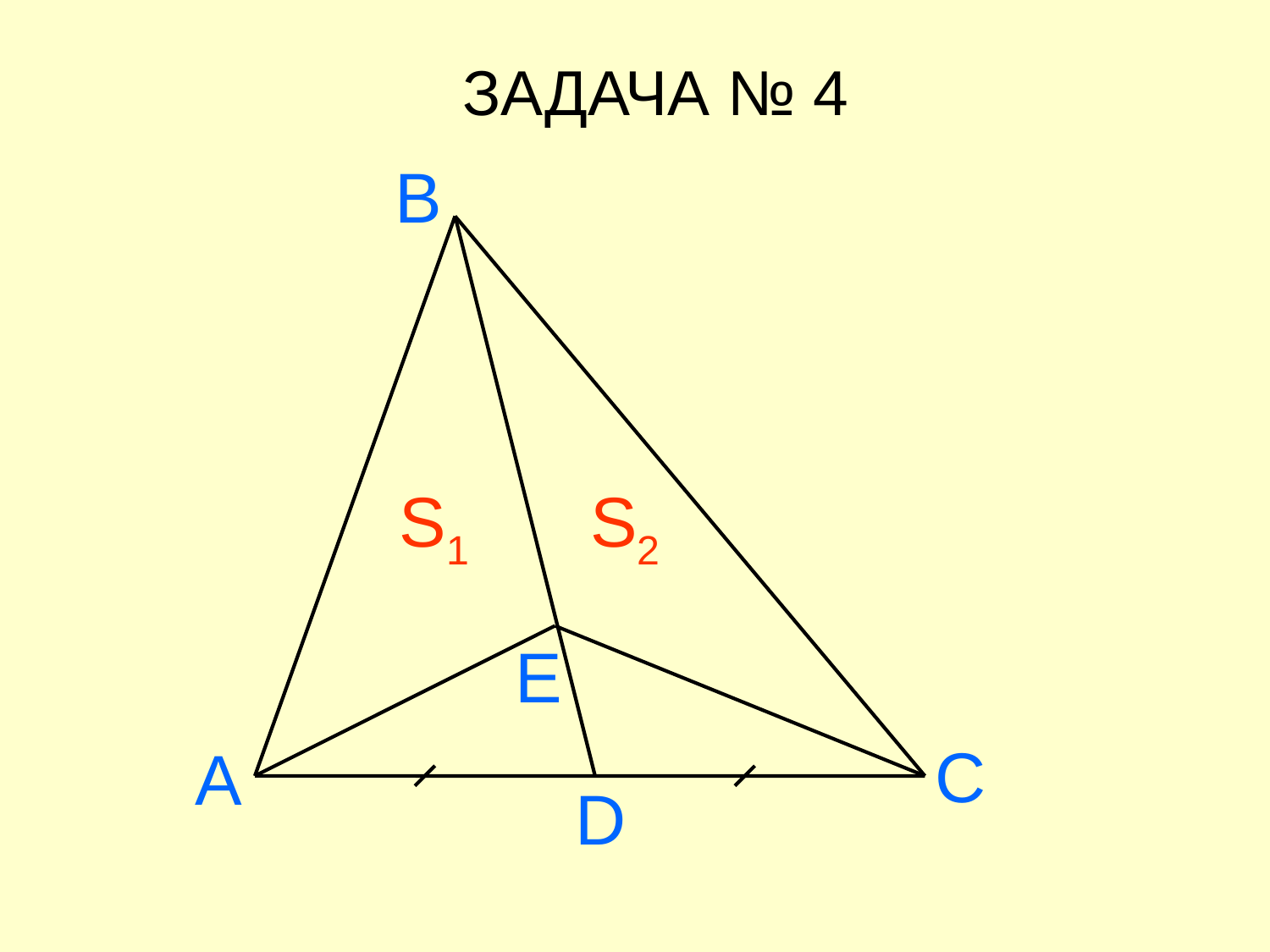

ЗАДАЧА № 4
B

S1
S2
E
C
A
D